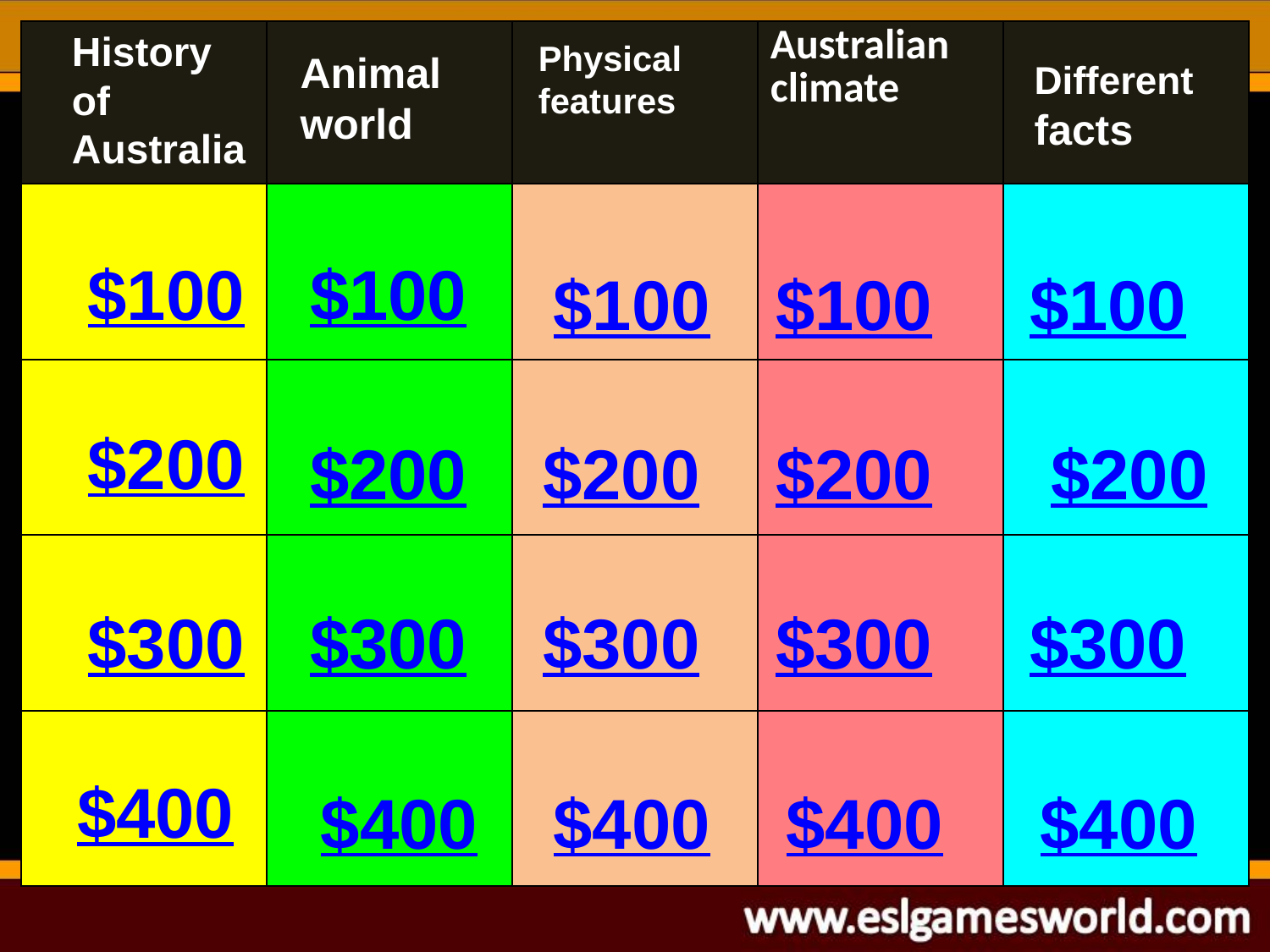

History of Australia
|  |  |  | Australian climate |  |
| --- | --- | --- | --- | --- |
|  |  |  |  |  |
|  |  |  |  |  |
|  |  |  |  |  |
|  |  |  |  |  |
Physical features
Animal world
Different facts
$100
$100
$100
$100
$100
$200
$200
$200
$200
$200
$300
$300
$300
$300
$300
$400
$400
$400
$400
$400